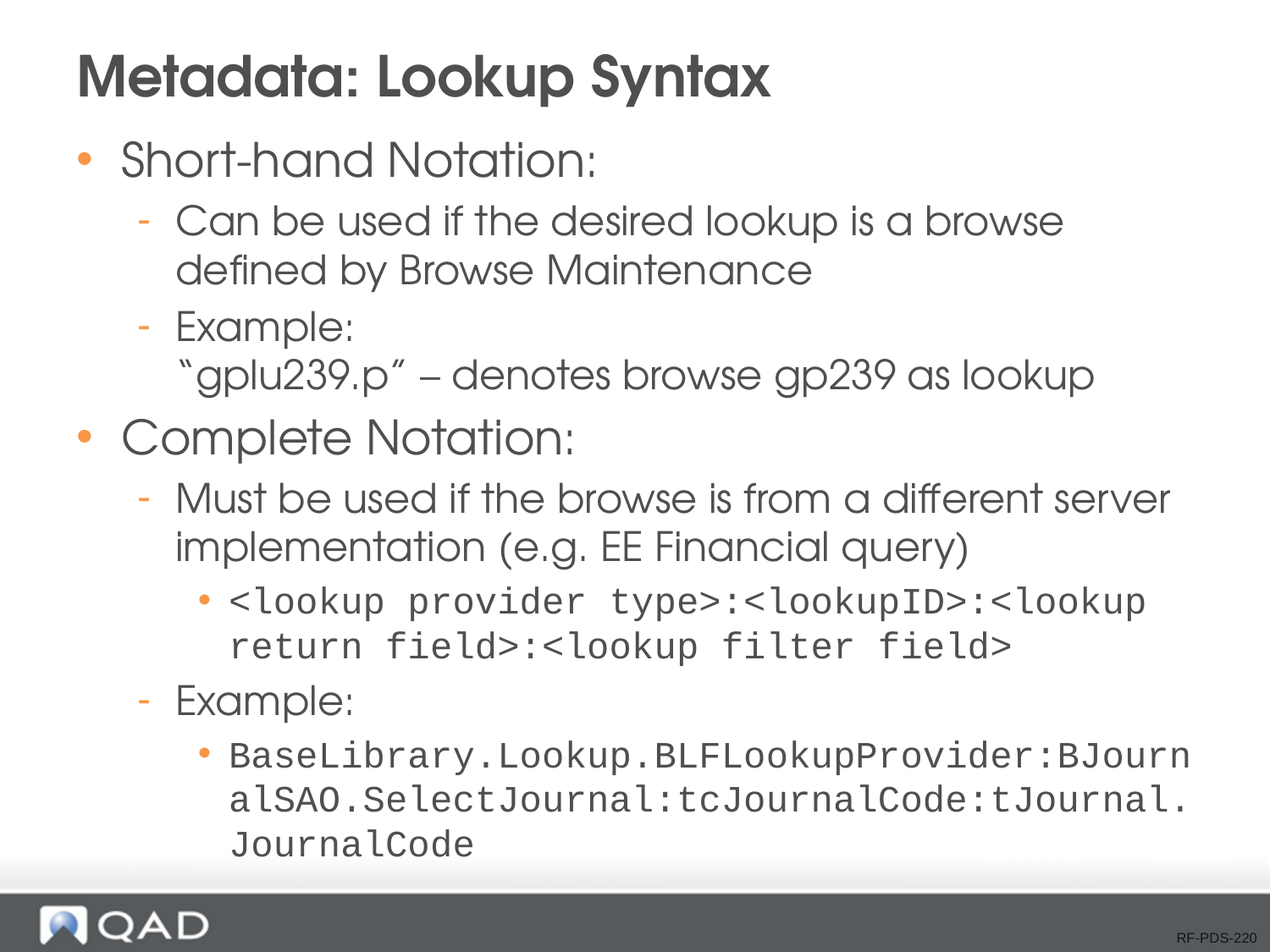

# Metadata: Lookup Syntax
Short-hand Notation:
Can be used if the desired lookup is a browse defined by Browse Maintenance
Example:
“gplu239.p” – denotes browse gp239 as lookup
Complete Notation:
Must be used if the browse is from a different server implementation (e.g. EE Financial query)
<lookup provider type>:<lookupID>:<lookup return field>:<lookup filter field>
Example:
BaseLibrary.Lookup.BLFLookupProvider:BJournalSAO.SelectJournal:tcJournalCode:tJournal.JournalCode
RF-PDS-220